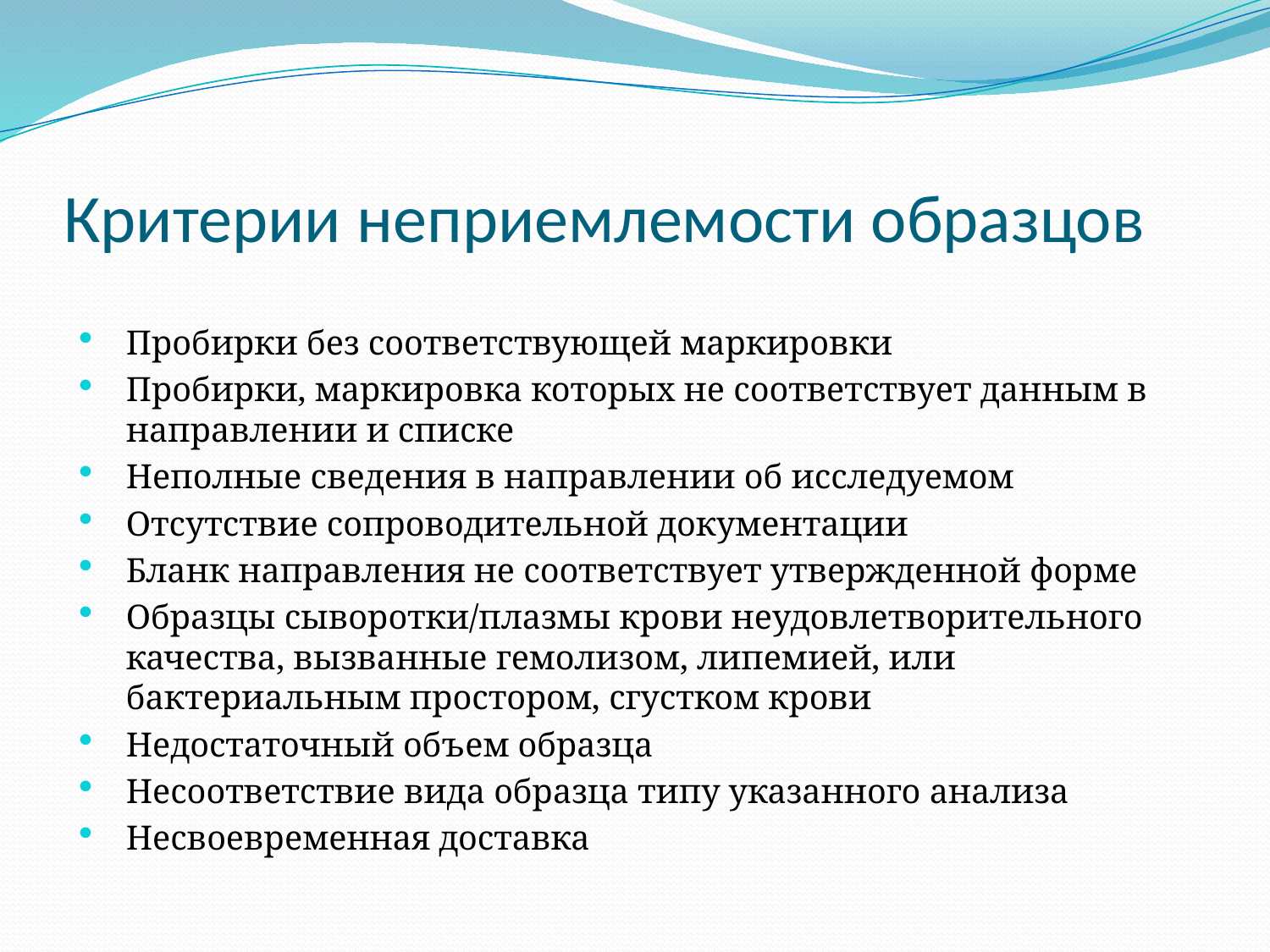

# Критерии неприемлемости образцов

Пробирки без соответствующей маркировки
Пробирки, маркировка которых не соответствует данным в направлении и списке
Неполные сведения в направлении об исследуемом
Отсутствие сопроводительной документации
Бланк направления не соответствует утвержденной форме
Образцы сыворотки/плазмы крови неудовлетворительного качества, вызванные гемолизом, липемией, или бактериальным простором, сгустком крови
Недостаточный объем образца
Несоответствие вида образца типу указанного анализа
Несвоевременная доставка